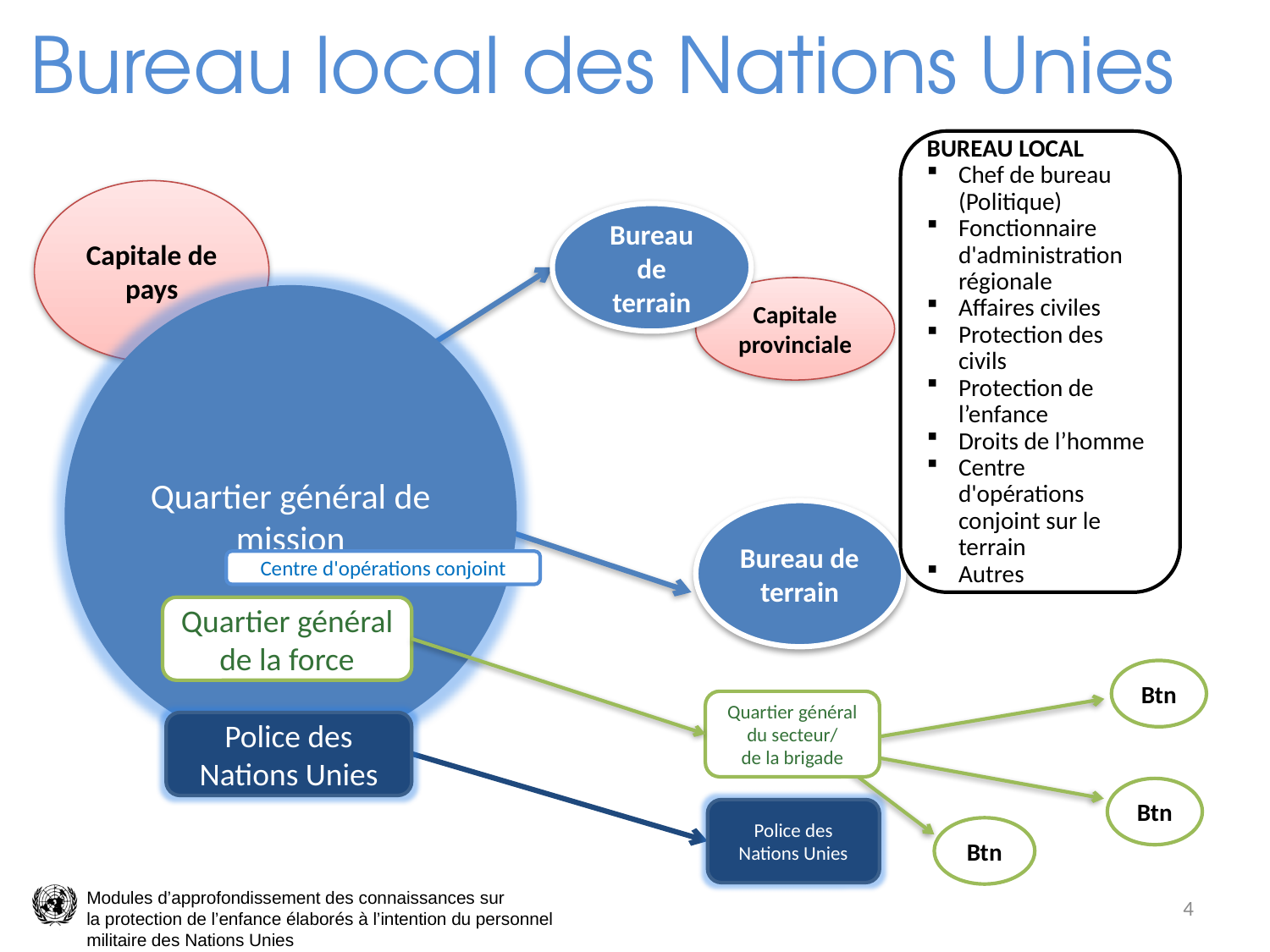

# Bureau local des Nations Unies
BUREAU LOCAL
Chef de bureau (Politique)
Fonctionnaire d'administration régionale
Affaires civiles
Protection des civils
Protection de l’enfance
Droits de l’homme
Centre d'opérations conjoint sur le terrain
Autres
Capitale de pays
Bureau de
terrain

Capitale provinciale
Quartier général de mission
Bureau de
terrain
Centre d'opérations conjoint
Quartier général de la force
Btn
Quartier général du secteur/
de la brigade
Police des Nations Unies
Btn
Police des Nations Unies
Btn
4